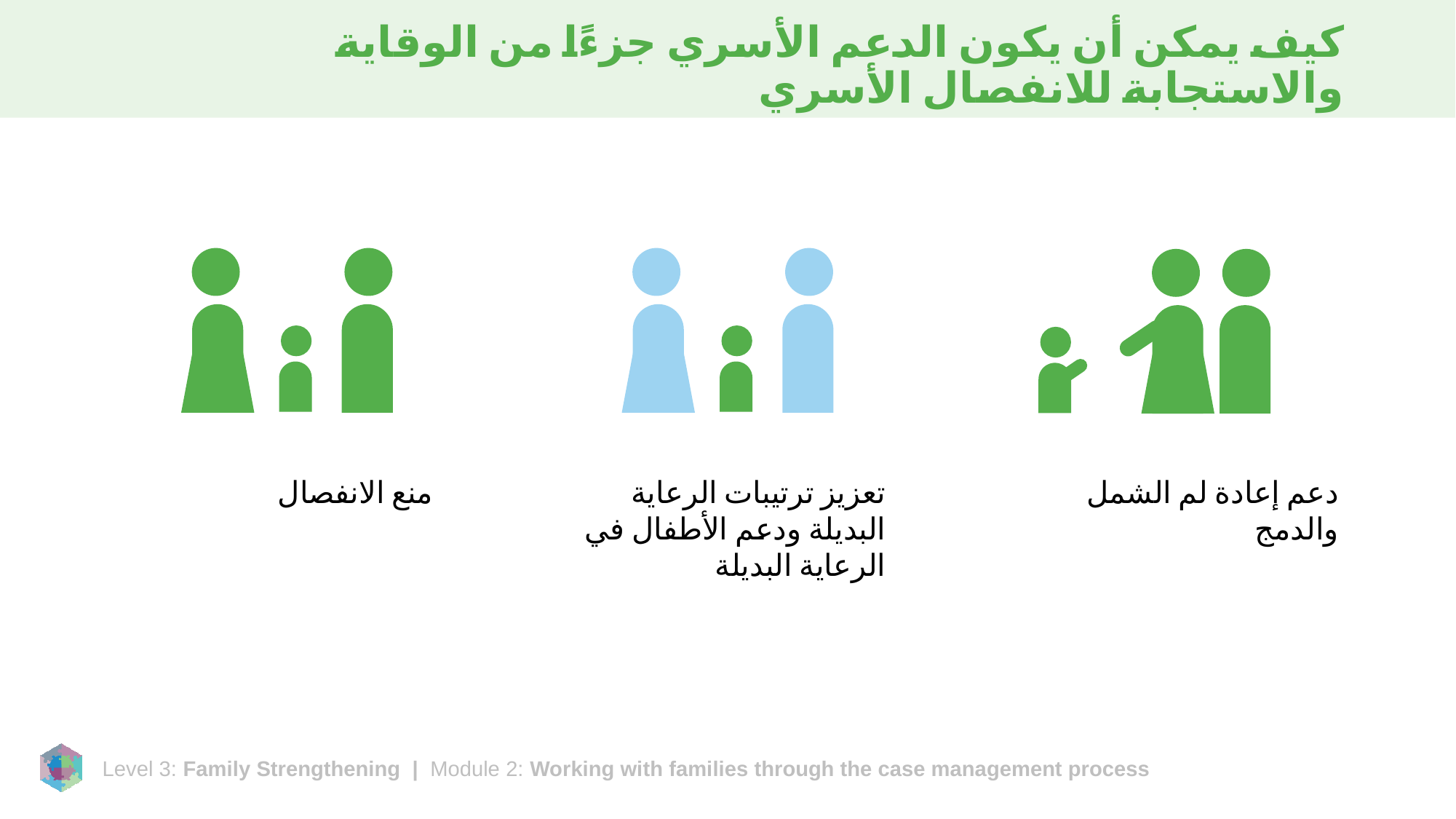

# كيف يمكن أن يكون الدعم الأسري جزءًا من الوقاية والاستجابة للانفصال الأسري

تعزيز ترتيبات الرعاية البديلة ودعم الأطفال في الرعاية البديلة
منع الانفصال
دعم إعادة لم الشمل والدمج